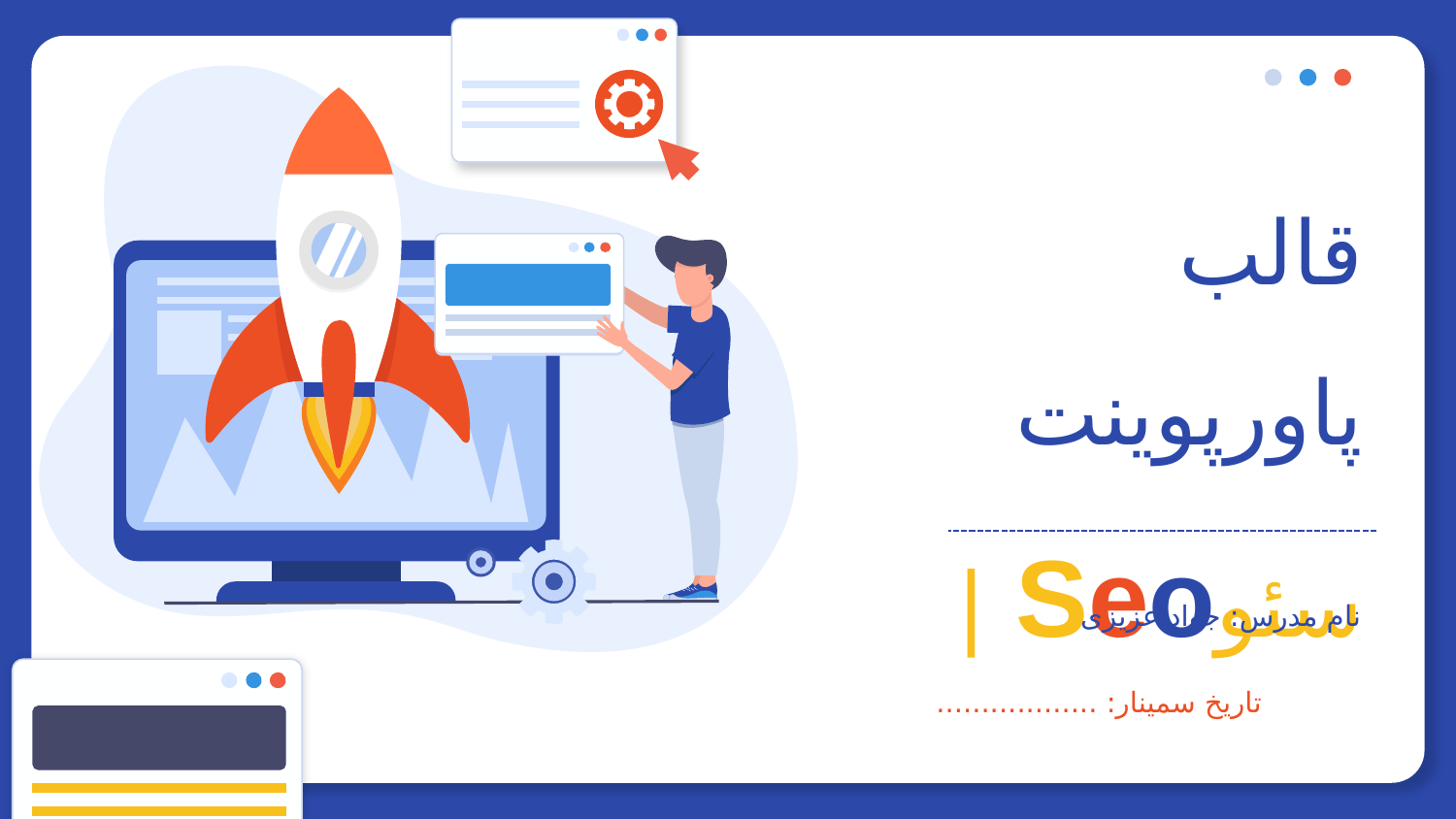

قالب پاورپوینت سئوSeo |
نام مدرس: جواد عزیزی

تاریخ سمینار: ..................